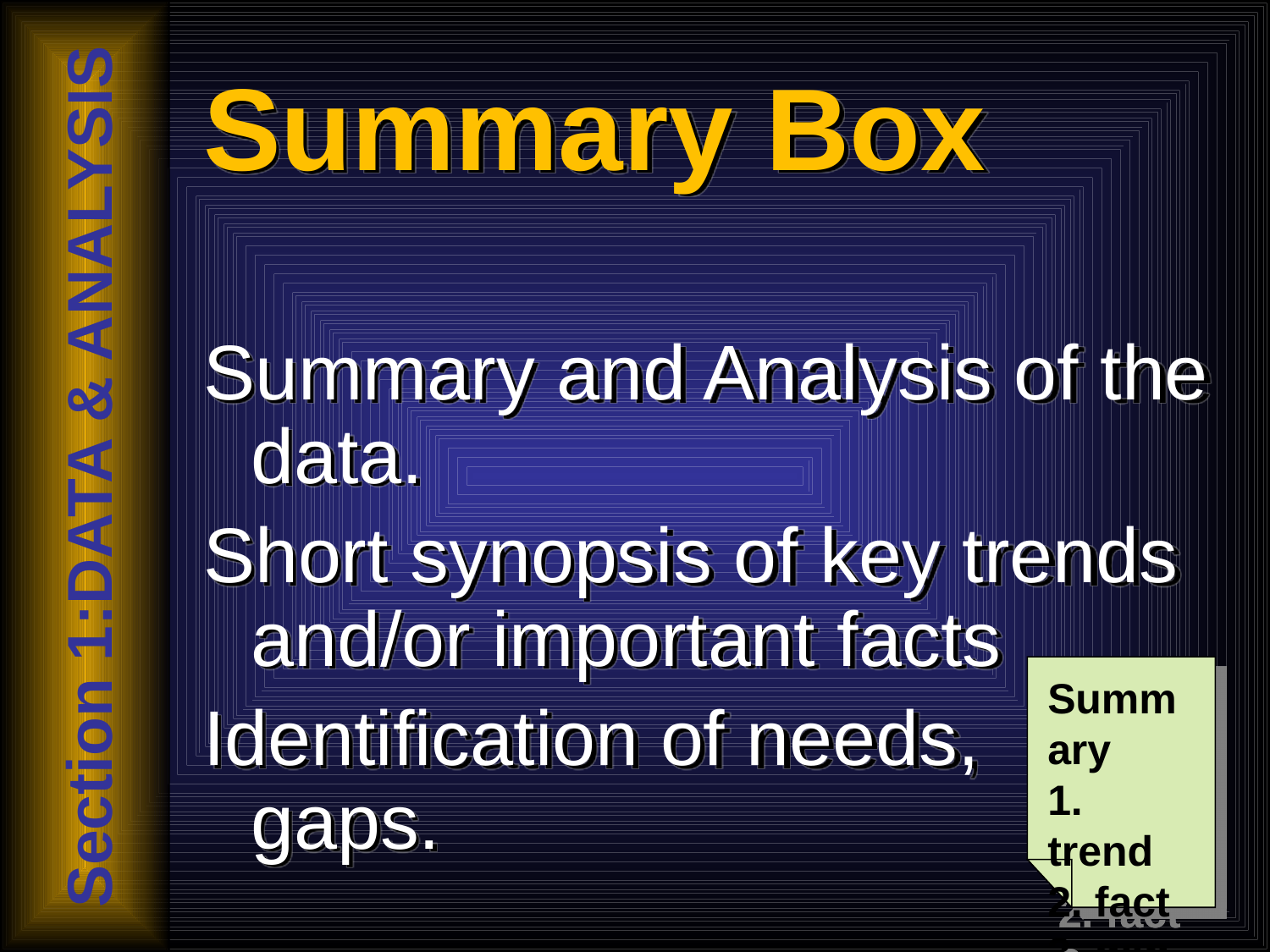

Summary Box

Summary and Analysis of the data.
Short synopsis of key trends and/or important facts
Identification of needs,         gaps.

Section 1:DATA & ANALYSIS
Summary
1. trend
2. fact
3. gap